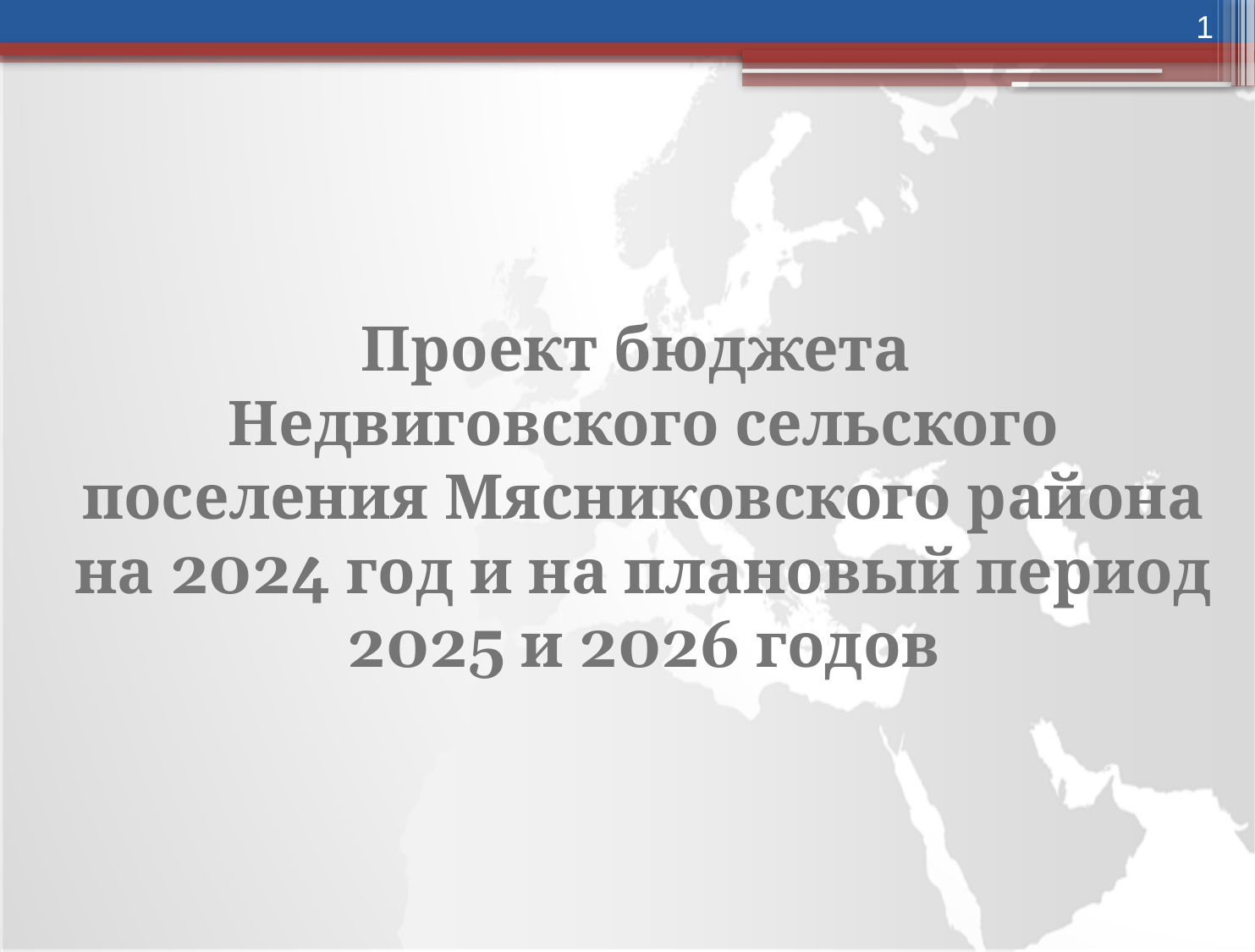

1
Проект бюджета
Недвиговского сельского поселения Мясниковского района на 2024 год и на плановый период 2025 и 2026 годов